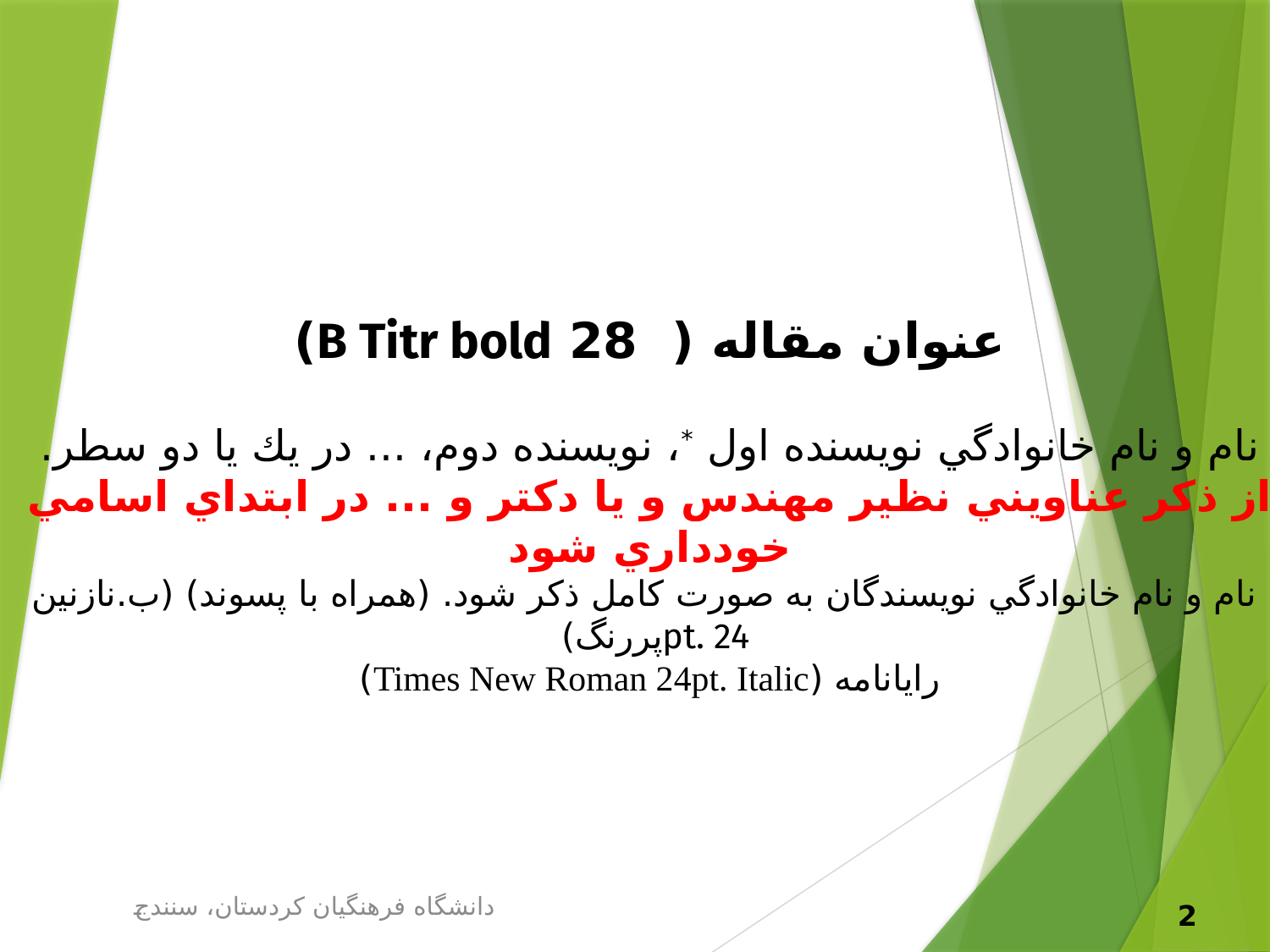

عنوان مقاله (  28 B Titr bold)

نام و نام خانوادگي نويسنده اول *، نويسنده دوم، ... در يك يا دو سطر. از ذكر عناويني نظير مهندس و يا دكتر و ... در ابتداي اسامي خودداري شود
 نام و نام خانوادگي نويسندگان به صورت کامل ذکر شود. (همراه با پسوند) (ب.نازنين pt. 24پررنگ)
رایانامه (Times New Roman 24pt. Italic)
دانشگاه فرهنگیان کردستان، سنندج
2